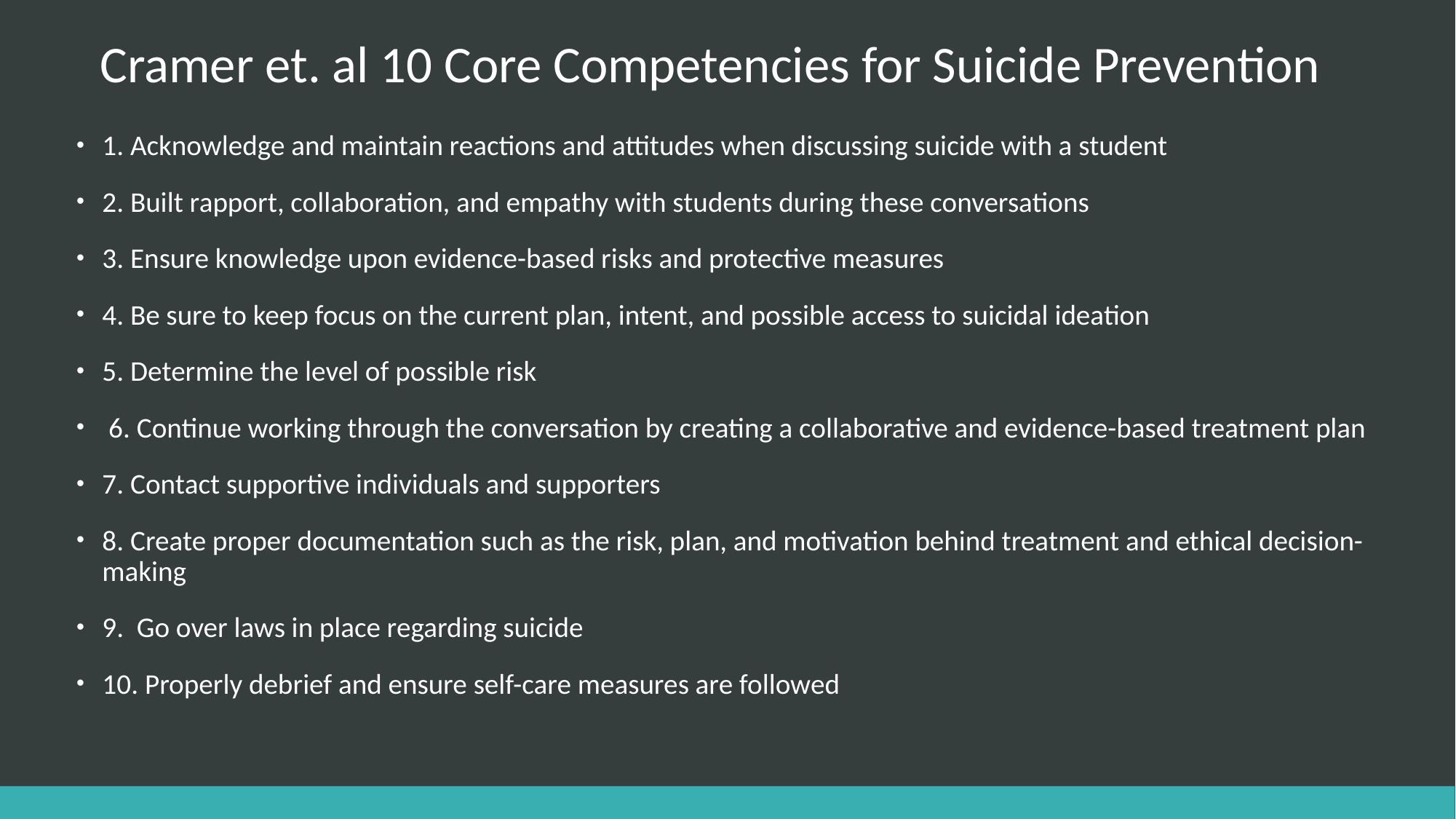

# Cramer et. al 10 Core Competencies for Suicide Prevention
1. Acknowledge and maintain reactions and attitudes when discussing suicide with a student
2. Built rapport, collaboration, and empathy with students during these conversations
3. Ensure knowledge upon evidence-based risks and protective measures
4. Be sure to keep focus on the current plan, intent, and possible access to suicidal ideation
5. Determine the level of possible risk
 6. Continue working through the conversation by creating a collaborative and evidence-based treatment plan
7. Contact supportive individuals and supporters
8. Create proper documentation such as the risk, plan, and motivation behind treatment and ethical decision-making
9.  Go over laws in place regarding suicide
10. Properly debrief and ensure self-care measures are followed